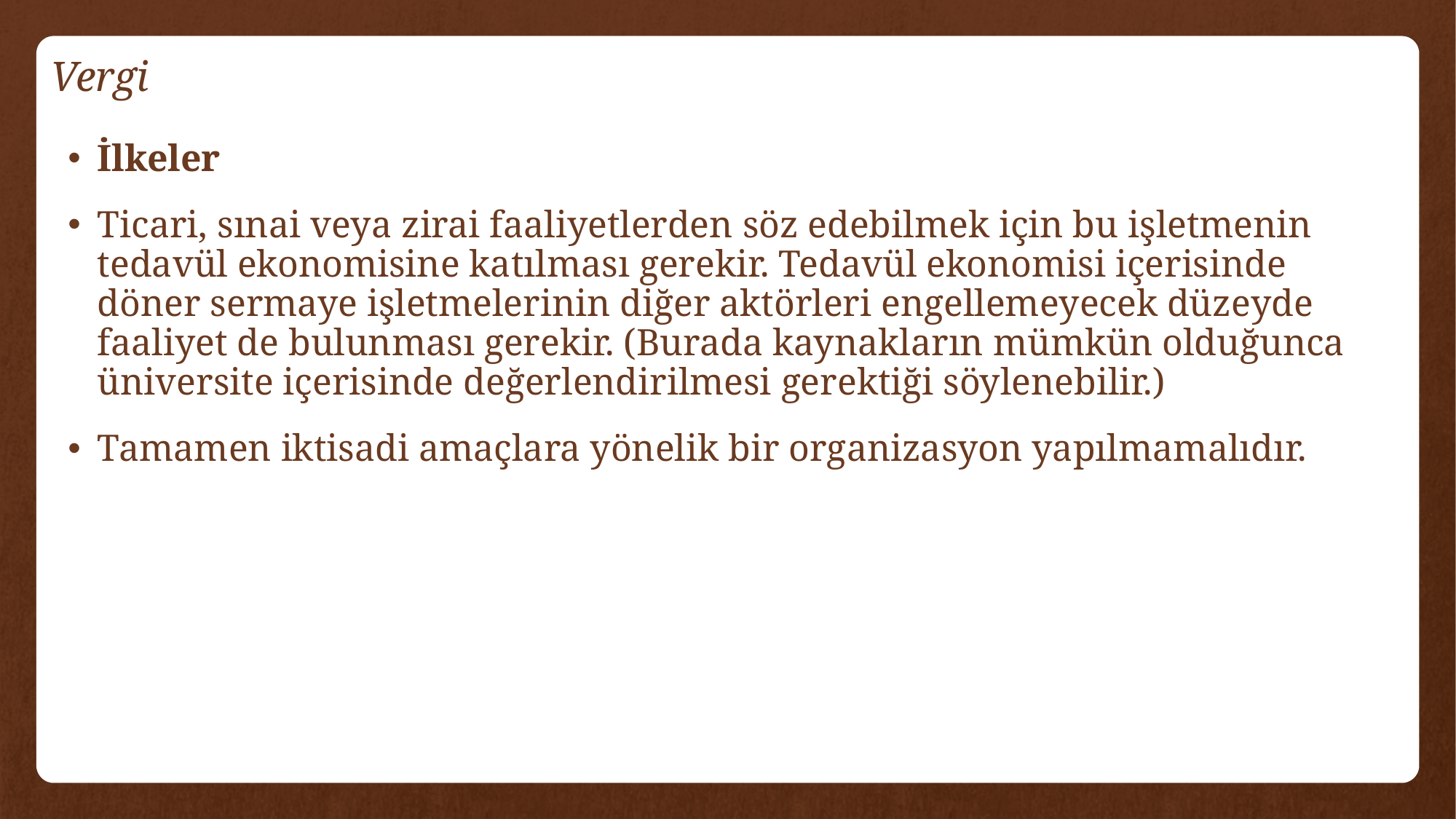

# Vergi
İlkeler
Ticari, sınai veya zirai faaliyetlerden söz edebilmek için bu işletmenin tedavül ekonomisine katılması gerekir. Tedavül ekonomisi içerisinde döner sermaye işletmelerinin diğer aktörleri engellemeyecek düzeyde faaliyet de bulunması gerekir. (Burada kaynakların mümkün olduğunca üniversite içerisinde değerlendirilmesi gerektiği söylenebilir.)
Tamamen iktisadi amaçlara yönelik bir organizasyon yapılmamalıdır.